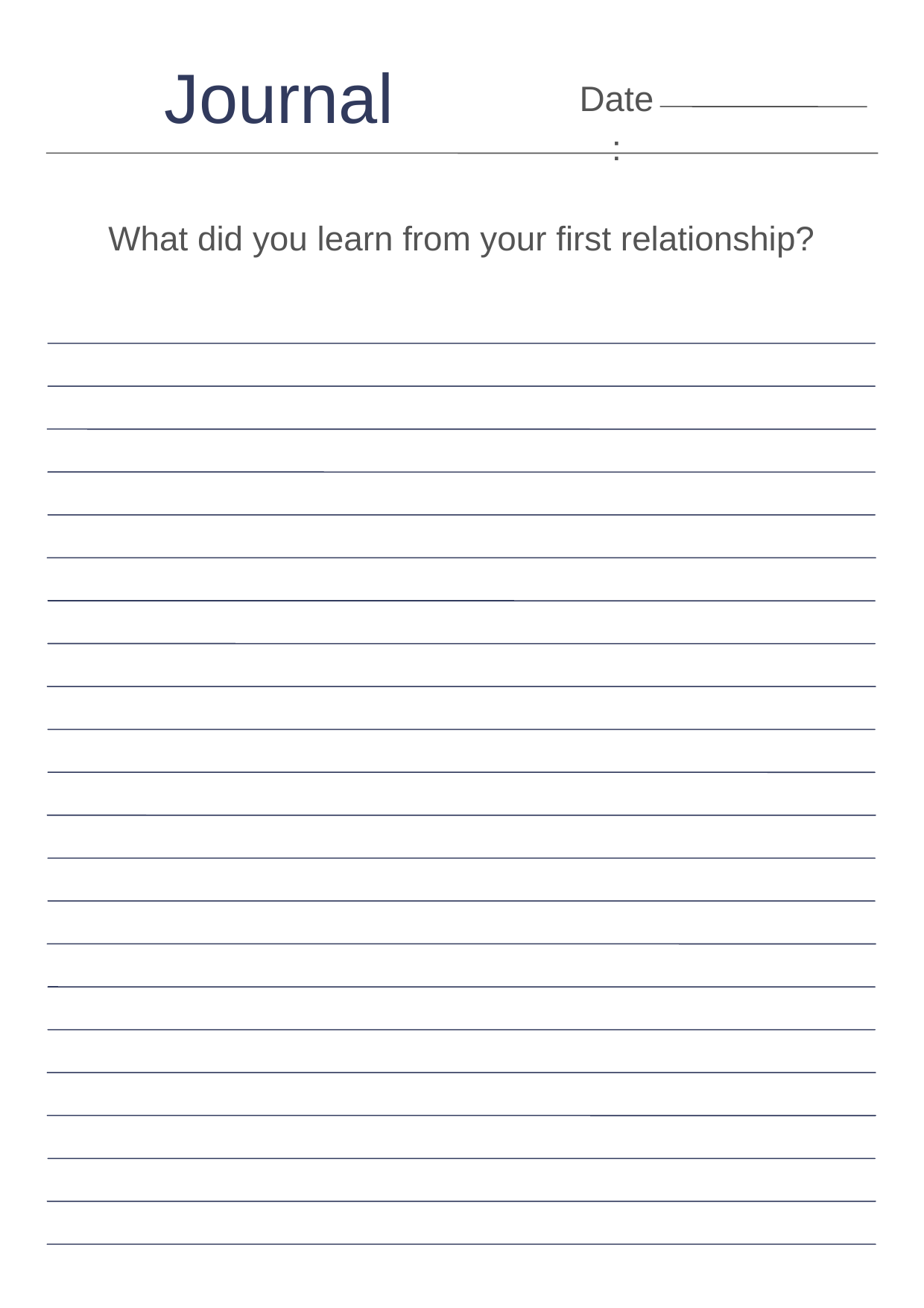

Journal
Date:

What did you learn from your first relationship?